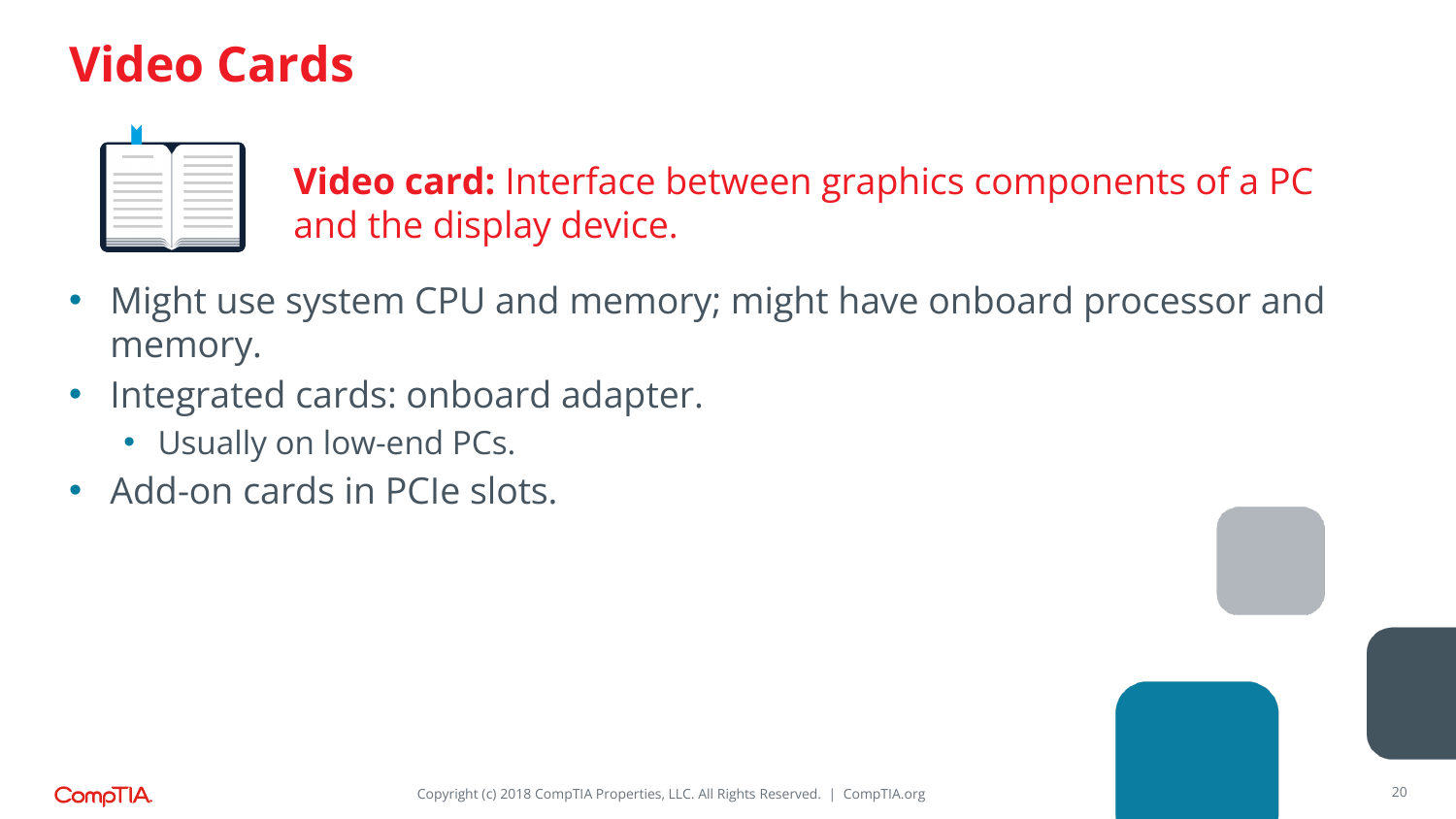

# Video Cards
Video card: Interface between graphics components of a PC and the display device.
Might use system CPU and memory; might have onboard processor and memory.
Integrated cards: onboard adapter.
Usually on low-end PCs.
Add-on cards in PCIe slots.
20